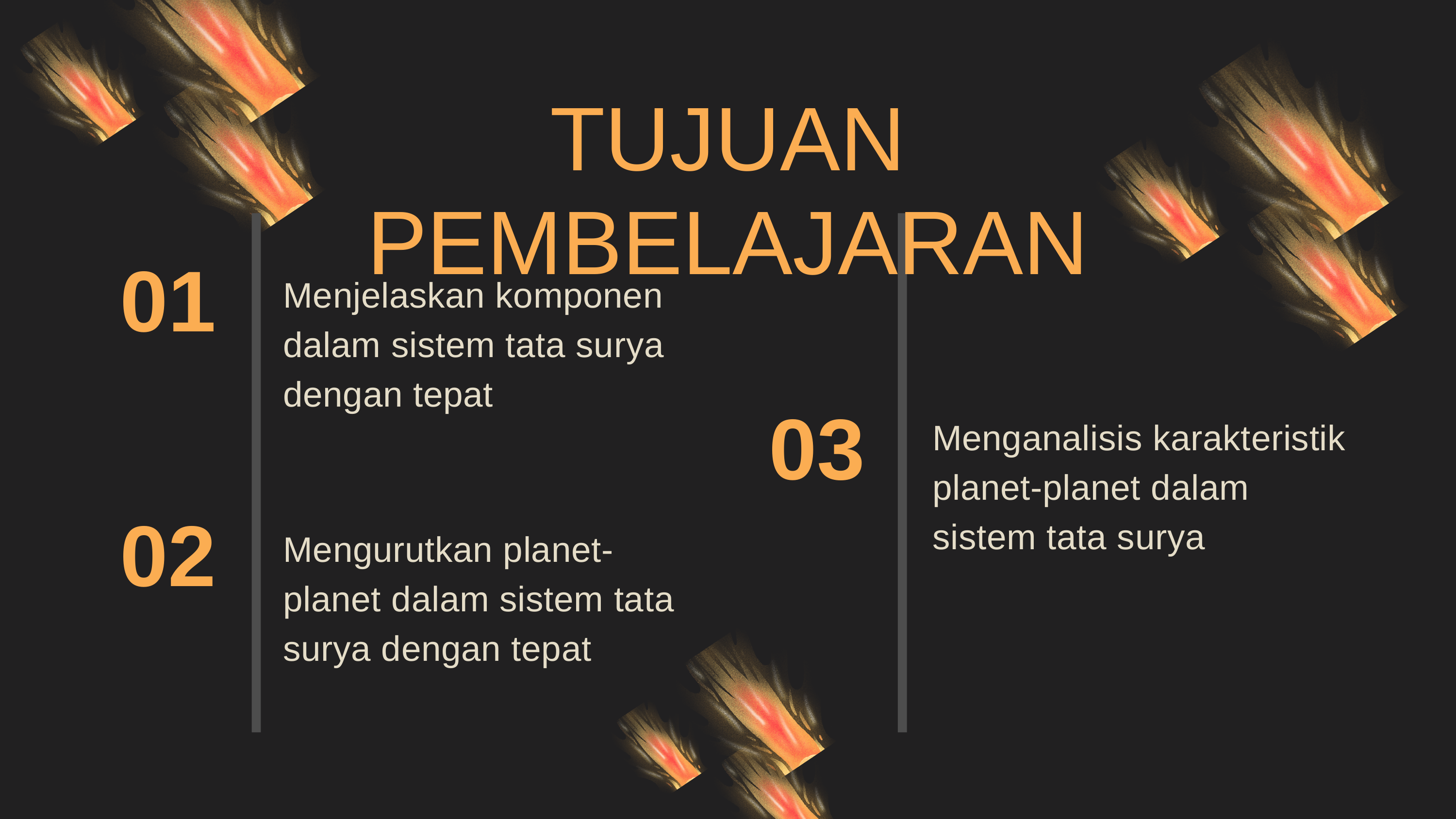

TUJUAN PEMBELAJARAN

01
Menjelaskan komponen dalam sistem tata surya dengan tepat
03
Menganalisis karakteristik planet-planet dalam sistem tata surya

02
Mengurutkan planet-planet dalam sistem tata surya dengan tepat